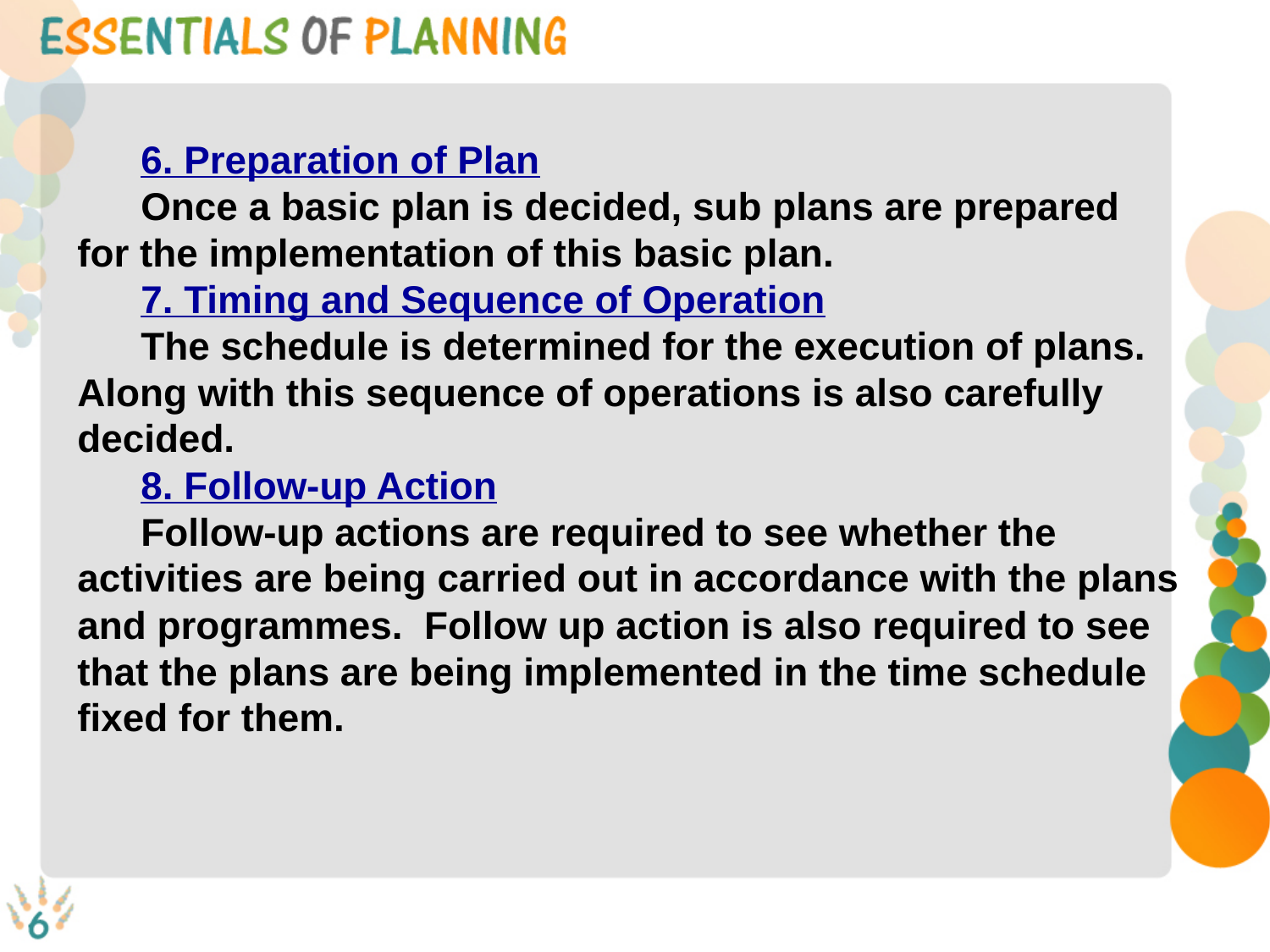

6. Preparation of Plan
Once a basic plan is decided, sub plans are prepared for the implementation of this basic plan.
7. Timing and Sequence of Operation
The schedule is determined for the execution of plans.  Along with this sequence of operations is also carefully decided.
8. Follow-up Action
Follow-up actions are required to see whether the activities are being carried out in accordance with the plans and programmes.  Follow up action is also required to see that the plans are being implemented in the time schedule fixed for them.